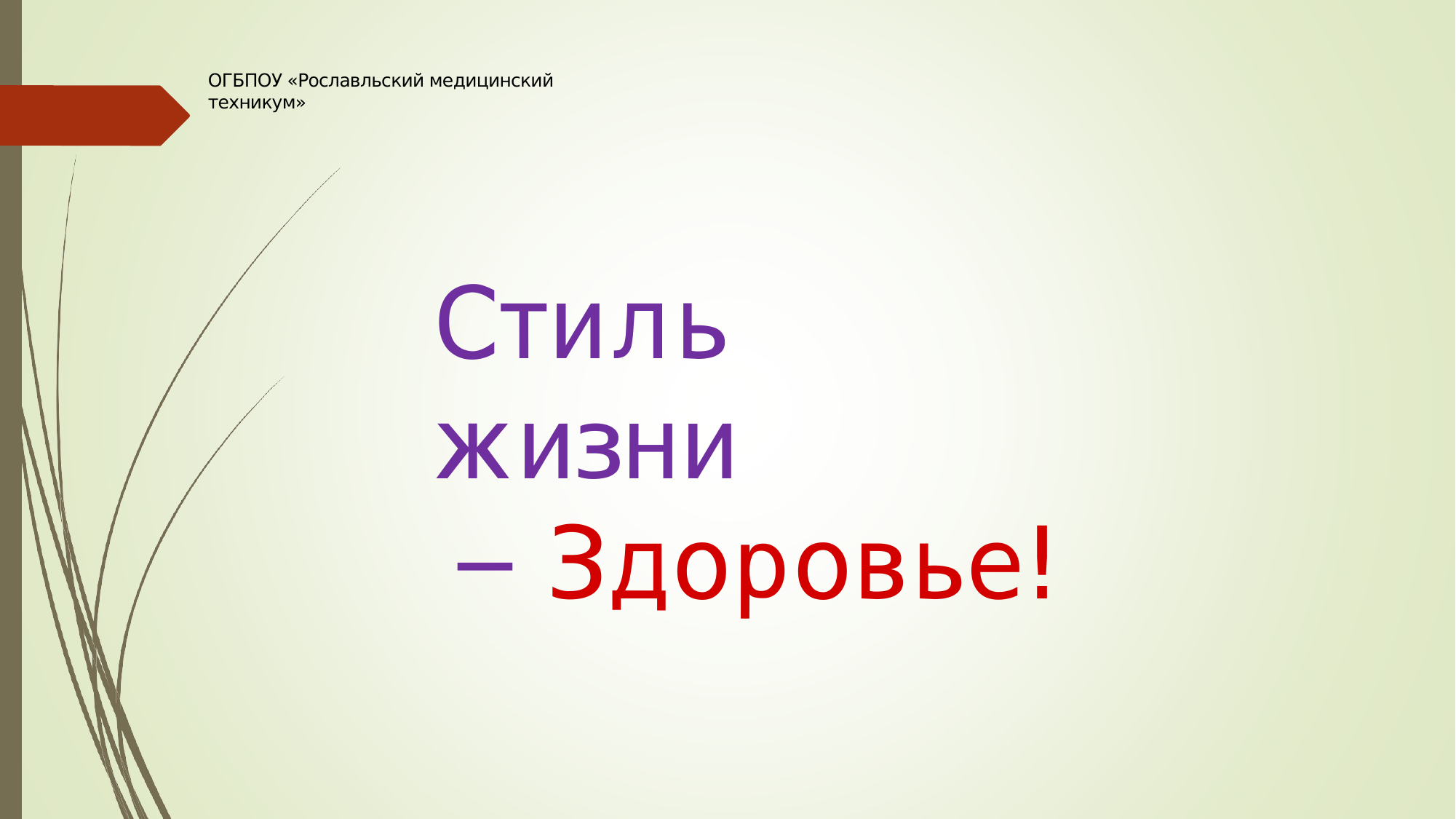

# ОГБПОУ «Рославльский медицинский техникум»
Стиль жизни
– Здоровье!